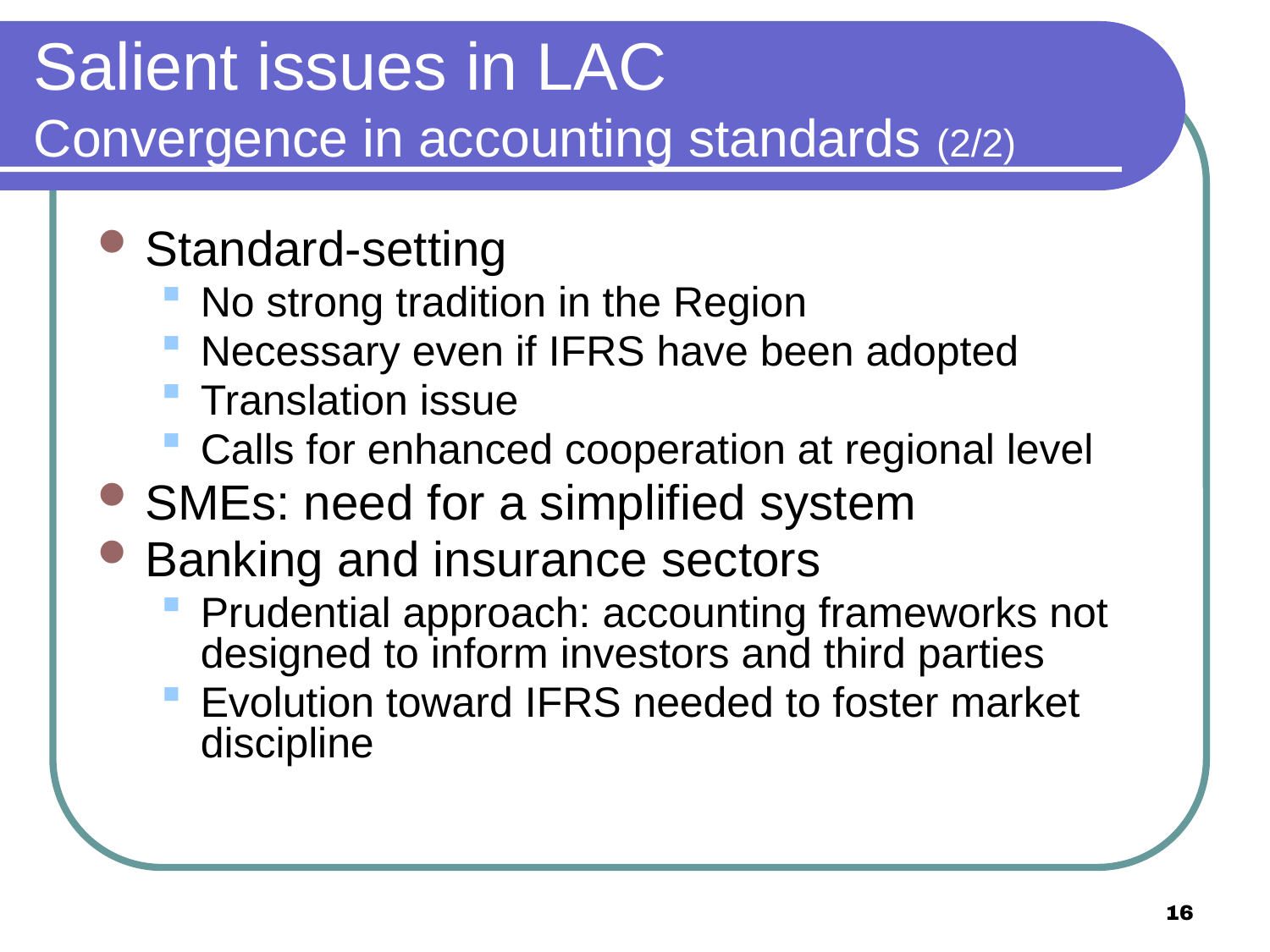

# Salient issues in LAC Convergence in accounting standards (2/2)
Standard-setting
No strong tradition in the Region
Necessary even if IFRS have been adopted
Translation issue
Calls for enhanced cooperation at regional level
SMEs: need for a simplified system
Banking and insurance sectors
Prudential approach: accounting frameworks not designed to inform investors and third parties
Evolution toward IFRS needed to foster market discipline
16